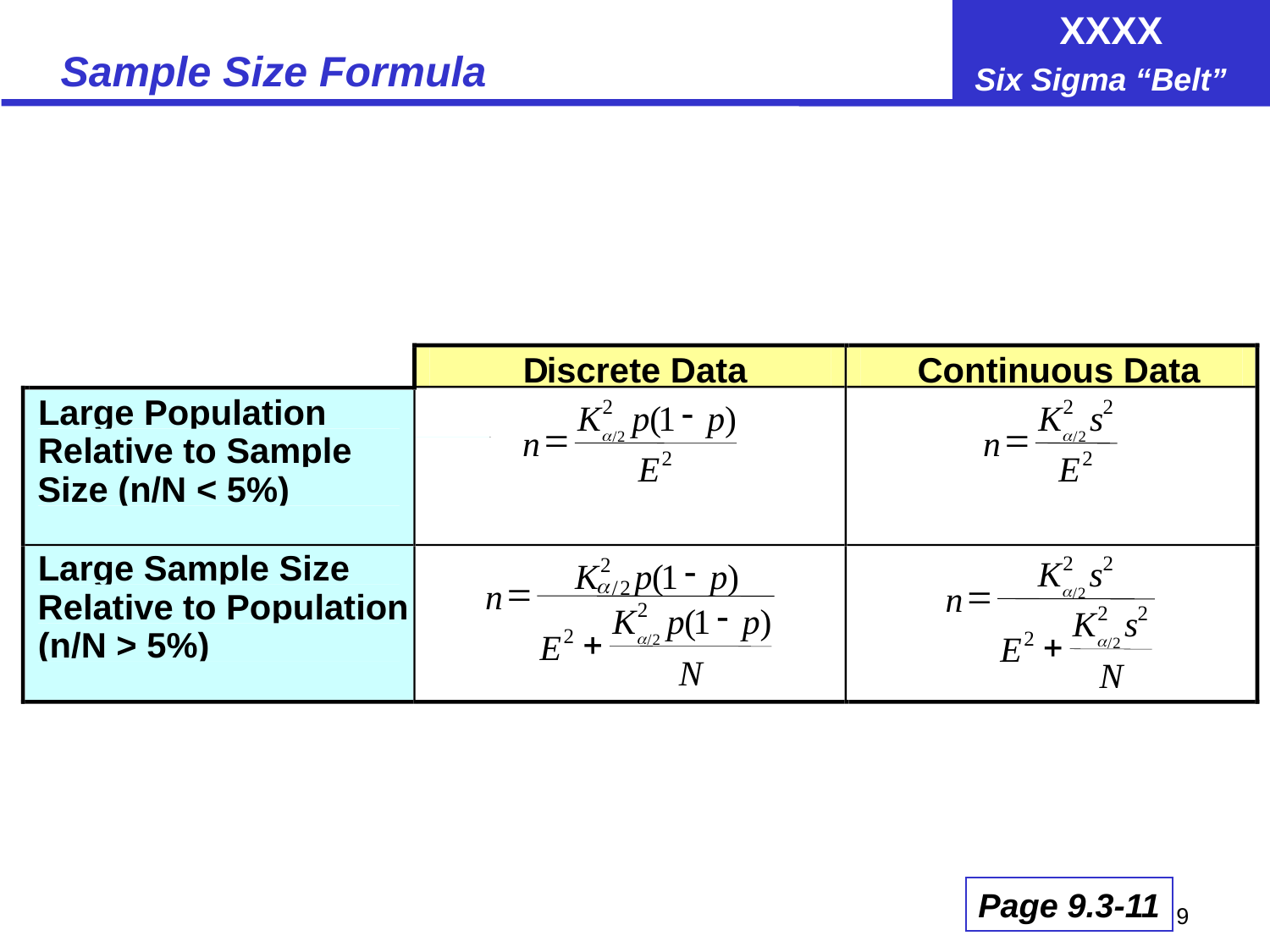

# Sample Size Formula

D
iscrete Data

Continuous Data

Large Population

−
2
K
p
(
1
p
)
=
n
α
/
2

2
E
2
2
K
s
=
n
α
/
2

2
E

Relative to Sample

Size (n/N < 5%)

Large Sample Size

2
2
K
s
=
n
α
/
2

2
2
K
s
+
2
E
α
/
2

N
−
2
K
p
(
1
p
)
=
α
n
/
2
−

2
K
p
(
1
p
)
+
2
E
α
/
2

N

Relative to Population
(n/N > 5%)

Page 9.3-11